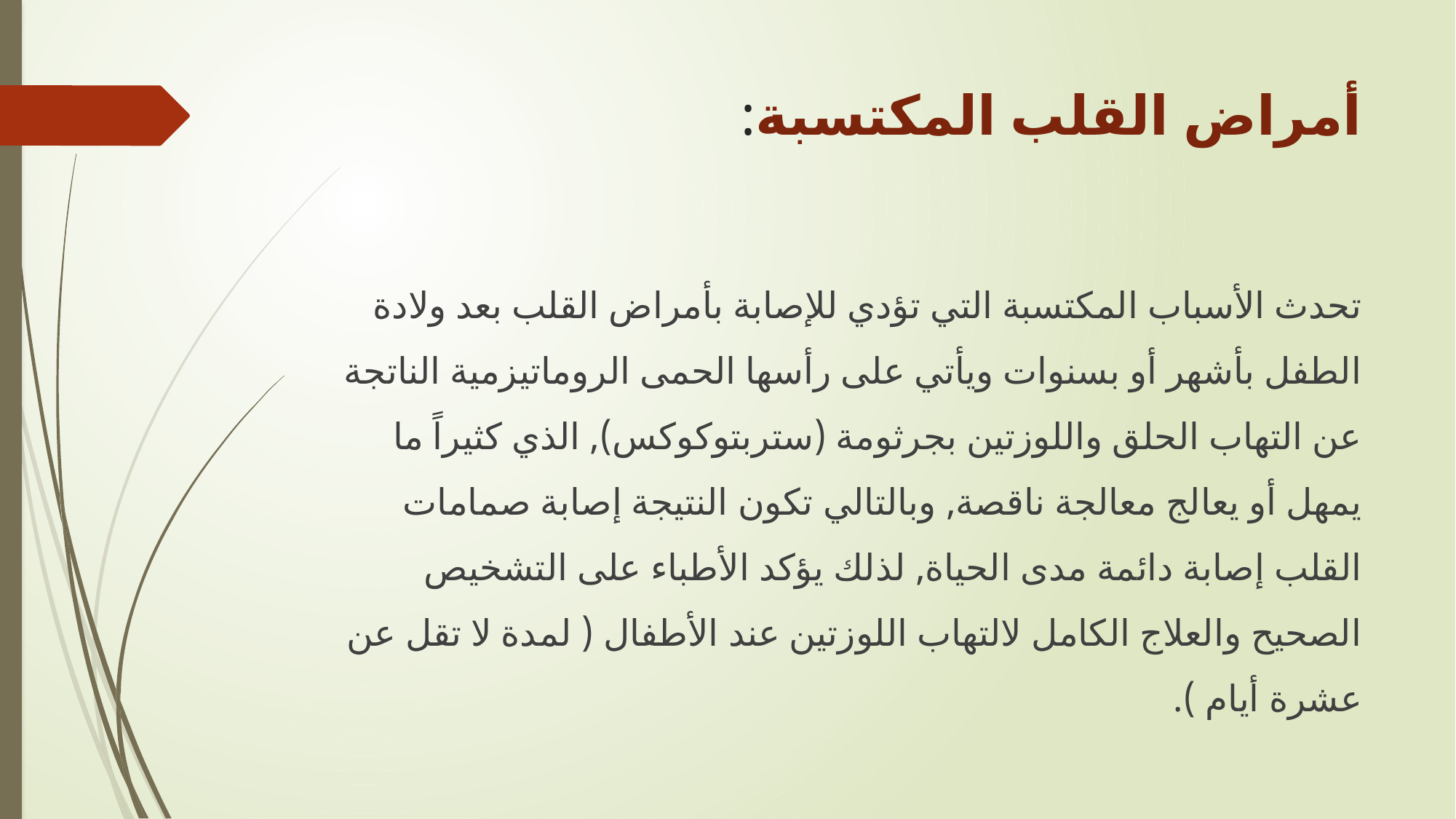

# أمراض القلب المكتسبة:
تحدث الأسباب المكتسبة التي تؤدي للإصابة بأمراض القلب بعد ولادة الطفل بأشهر أو بسنوات ويأتي على رأسها الحمى الروماتيزمية الناتجة عن التهاب الحلق واللوزتين بجرثومة (ستربتوكوكس), الذي كثيراً ما يمهل أو يعالج معالجة ناقصة, وبالتالي تكون النتيجة إصابة صمامات القلب إصابة دائمة مدى الحياة, لذلك يؤكد الأطباء على التشخيص الصحيح والعلاج الكامل لالتهاب اللوزتين عند الأطفال ( لمدة لا تقل عن عشرة أيام ).